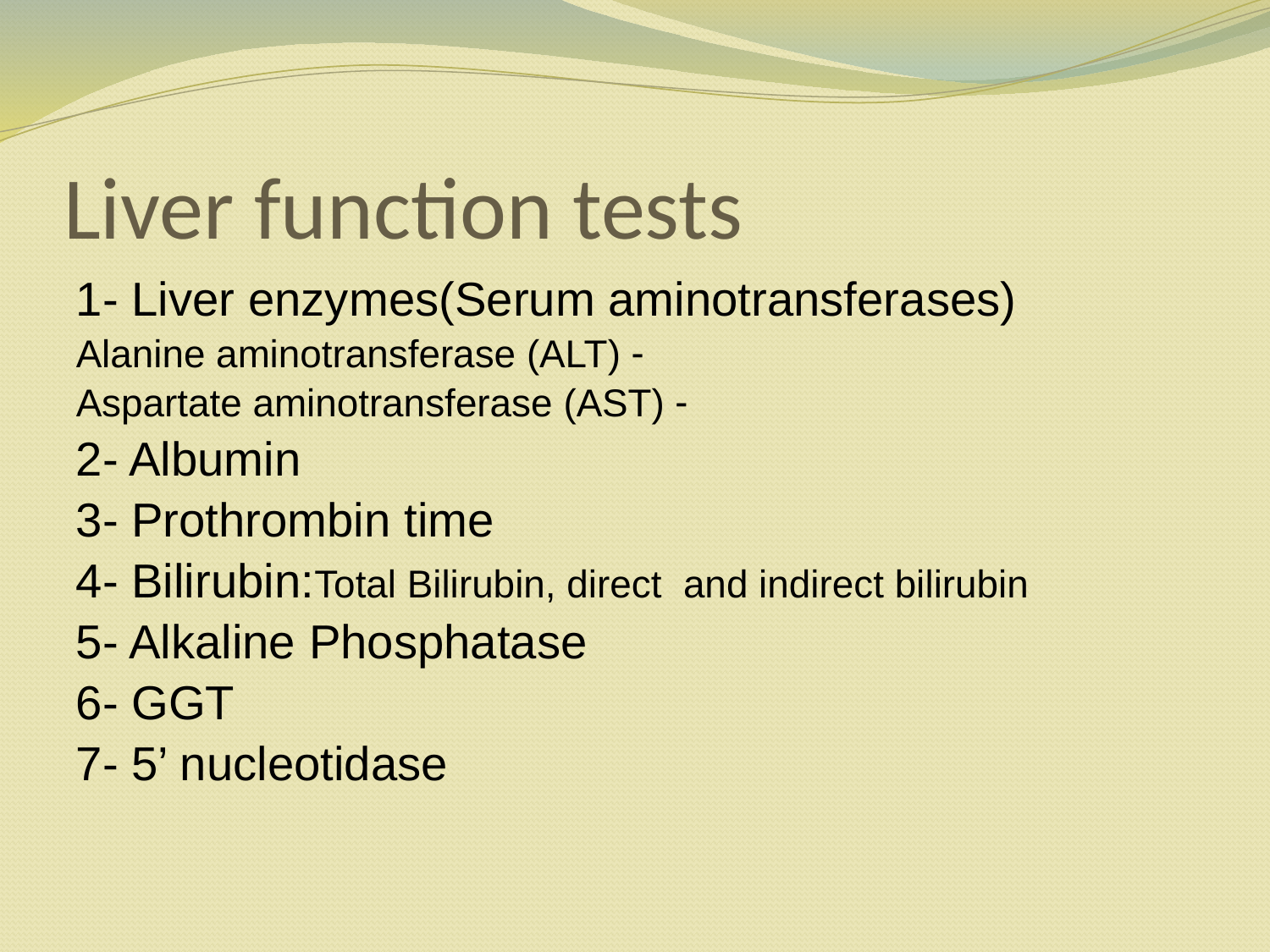

# Liver function tests
1- Liver enzymes(Serum aminotransferases)
- Alanine aminotransferase (ALT)
- Aspartate aminotransferase (AST)
2- Albumin
3- Prothrombin time
4- Bilirubin:Total Bilirubin, direct  and indirect bilirubin
5- Alkaline Phosphatase
6- GGT
7- 5’ nucleotidase